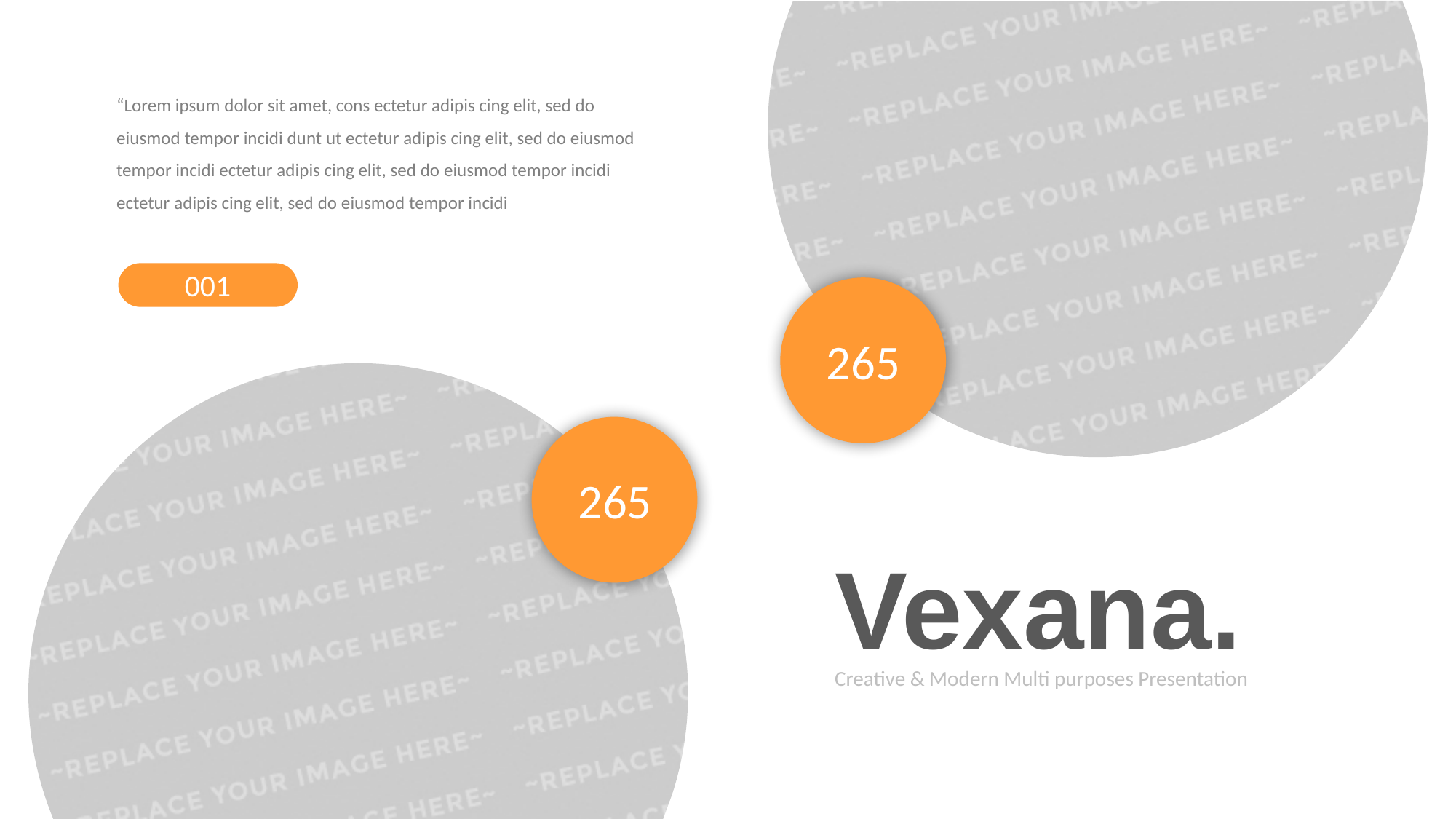

“Lorem ipsum dolor sit amet, cons ectetur adipis cing elit, sed do eiusmod tempor incidi dunt ut ectetur adipis cing elit, sed do eiusmod tempor incidi ectetur adipis cing elit, sed do eiusmod tempor incidi ectetur adipis cing elit, sed do eiusmod tempor incidi
001

265

265
Vexana.
Creative & Modern Multi purposes Presentation